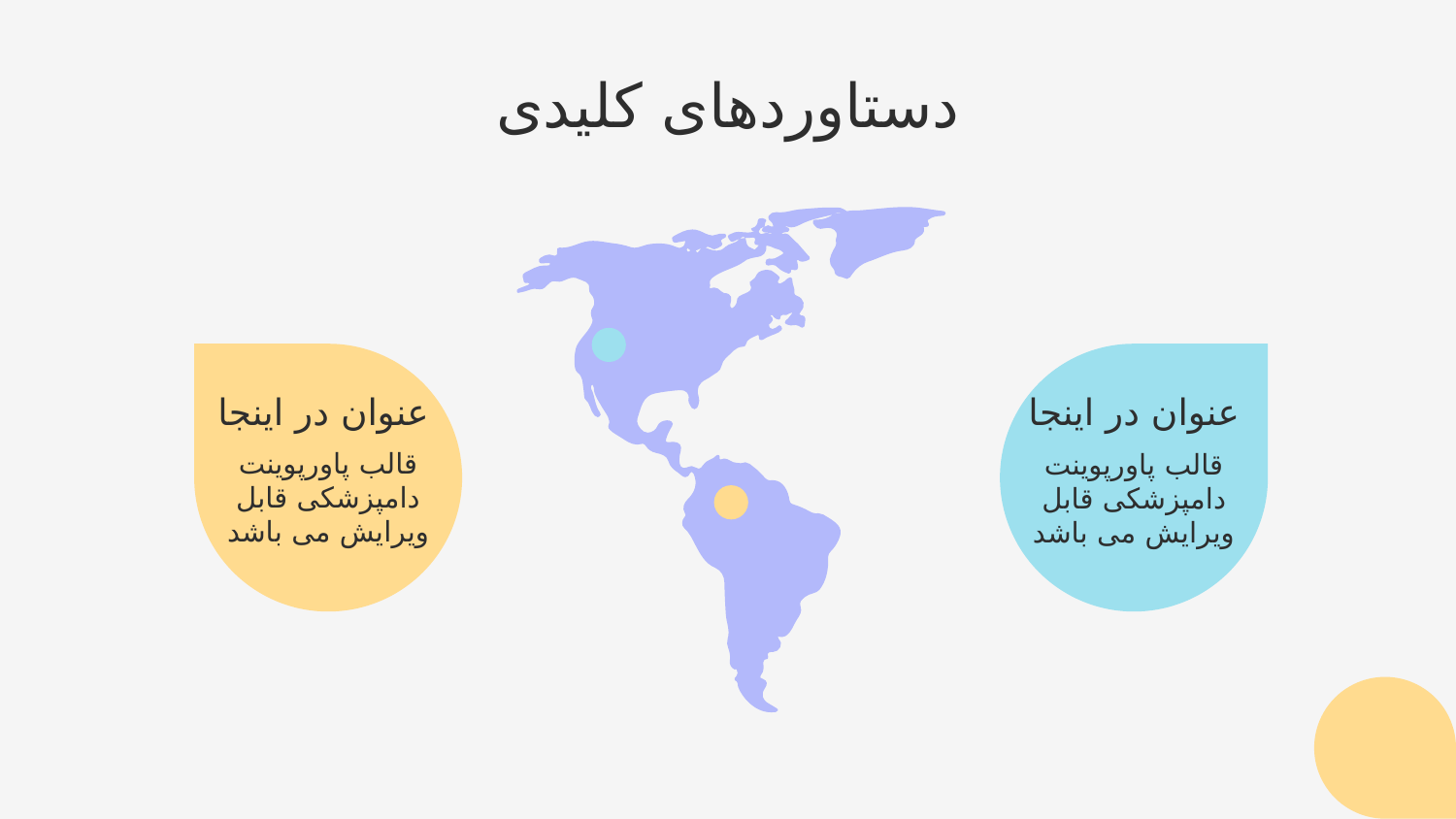

دستاوردهای کلیدی

عنوان در اینجا
# عنوان در اینجا
قالب پاورپوینت دامپزشکی قابل ویرایش می باشد
قالب پاورپوینت دامپزشکی قابل ویرایش می باشد